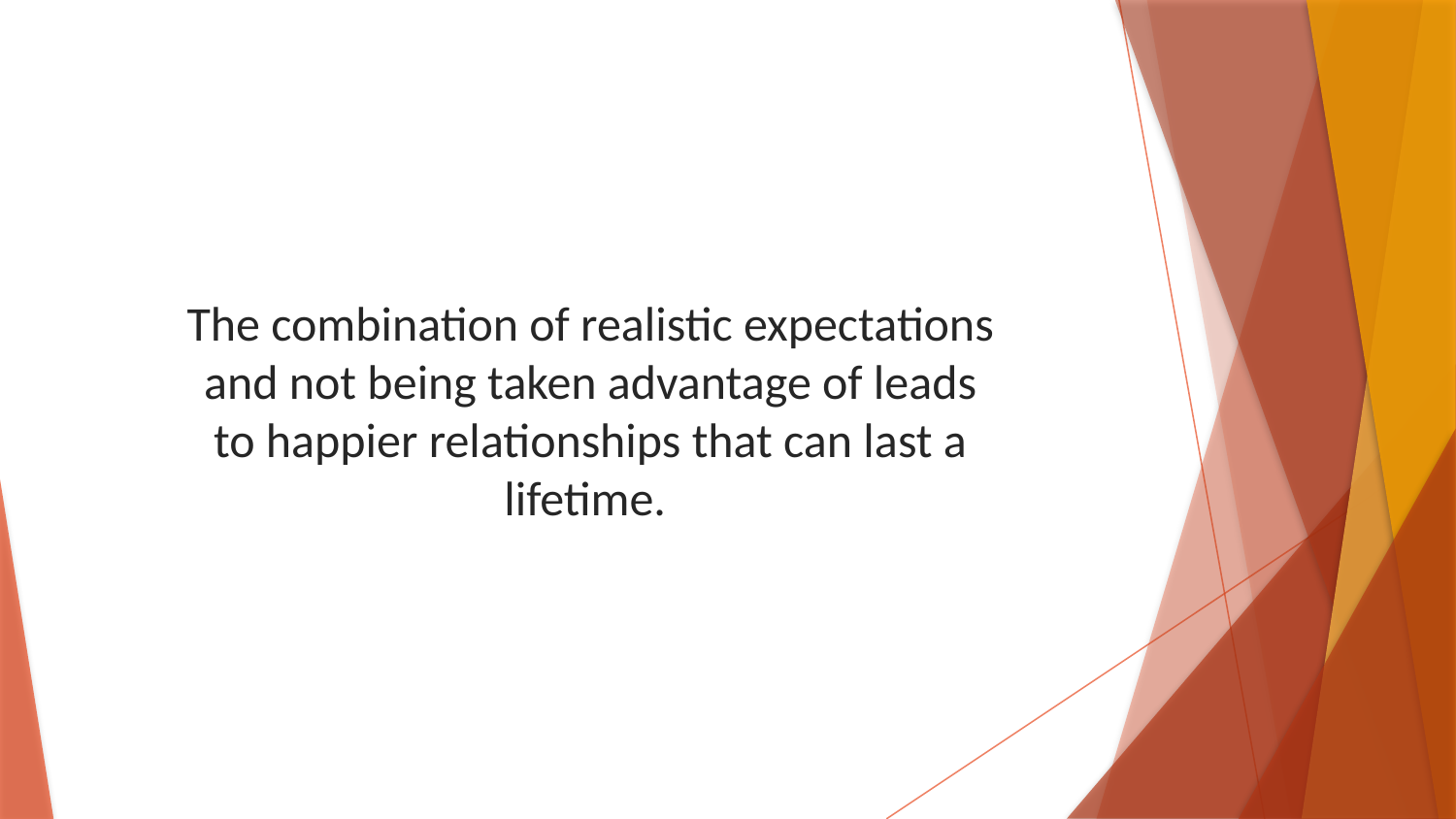

The combination of realistic expectations and not being taken advantage of leads to happier relationships that can last a lifetime.